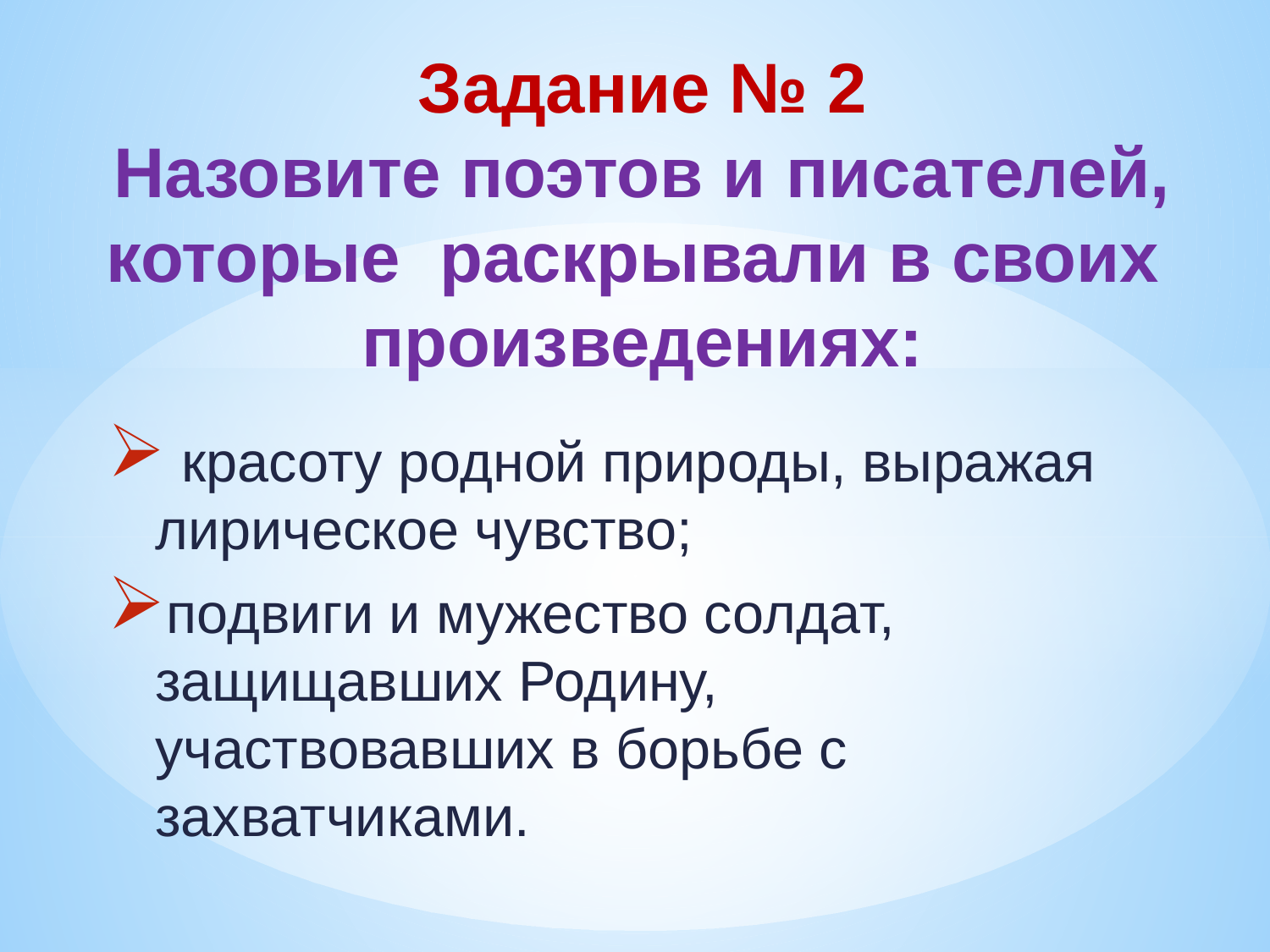

# Задание № 2 Назовите поэтов и писателей, которые  раскрывали в своих  произведениях:

 красоту родной природы, выражая лирическое чувство;
подвиги и мужество солдат, защищавших Родину, участвовавших в борьбе с захватчиками.